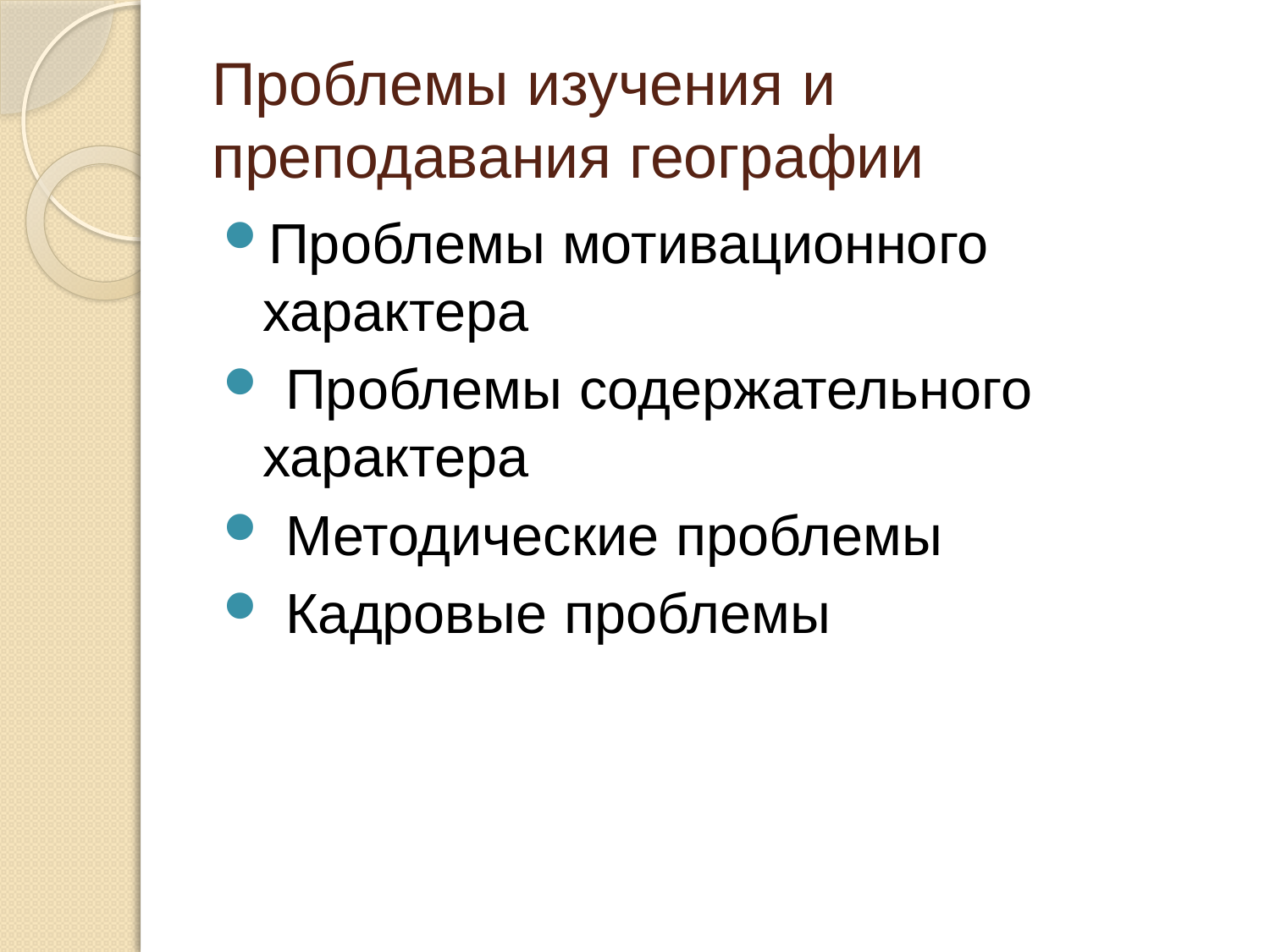

# Проблемы изучения и преподавания географии
Проблемы мотивационного характера
 Проблемы содержательного характера
 Методические проблемы
 Кадровые проблемы